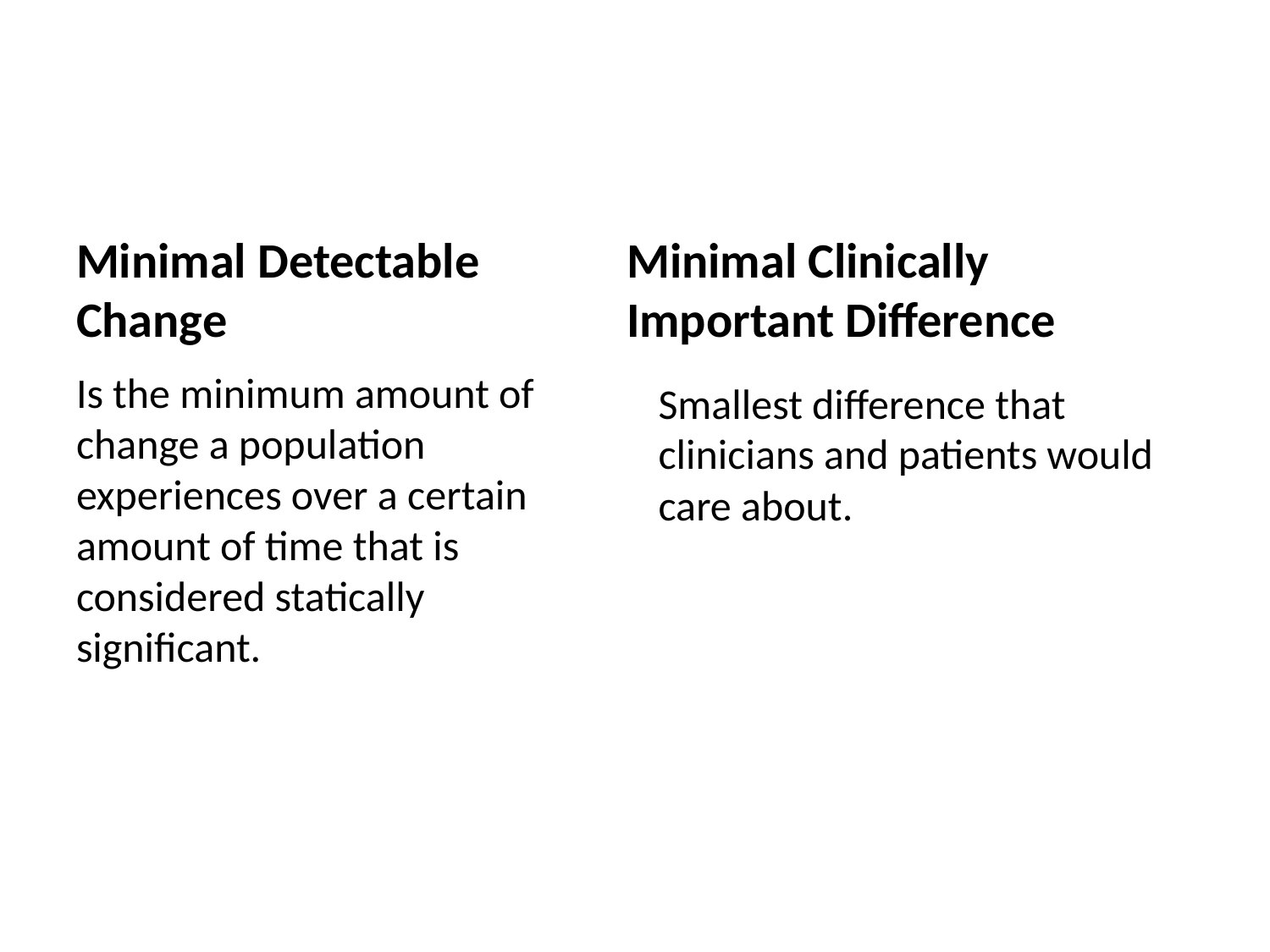

#
Minimal Detectable Change
Minimal Clinically Important Difference
Is the minimum amount of change a population experiences over a certain amount of time that is considered statically significant.

Smallest difference that clinicians and patients would care about.